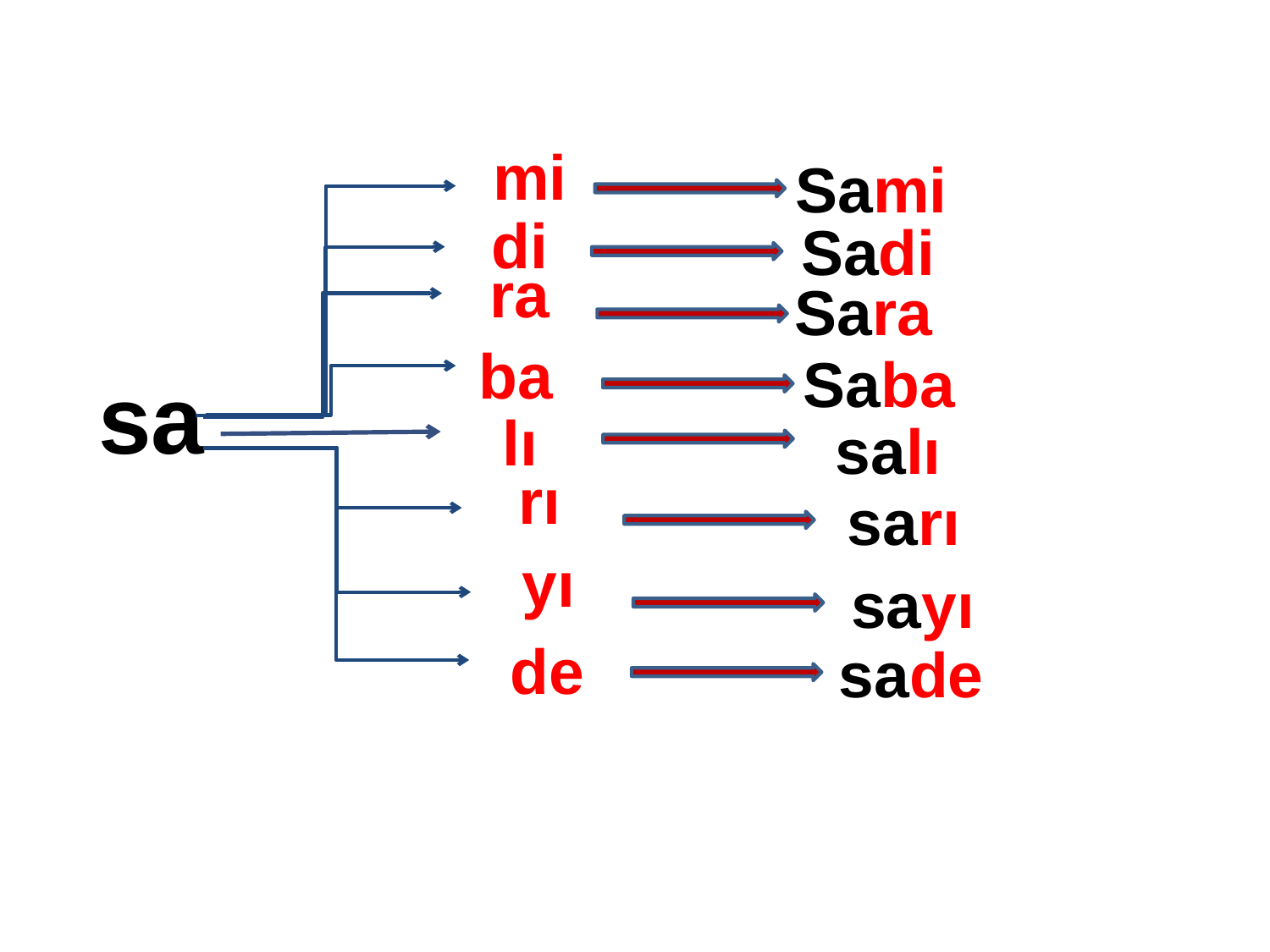

| mi |
| --- |
| Sami |
| --- |

| di |
| --- |
| Sadi |
| --- |

| ra |
| --- |
| Sara |
| --- |

| ba |
| --- |
| Saba |
| --- |
| sa |
| --- |

| lı |
| --- |
| salı |
| --- |

| rı |
| --- |
| sarı |
| --- |

| yı |
| --- |
| sayı |
| --- |

| de |
| --- |
| sade |
| --- |